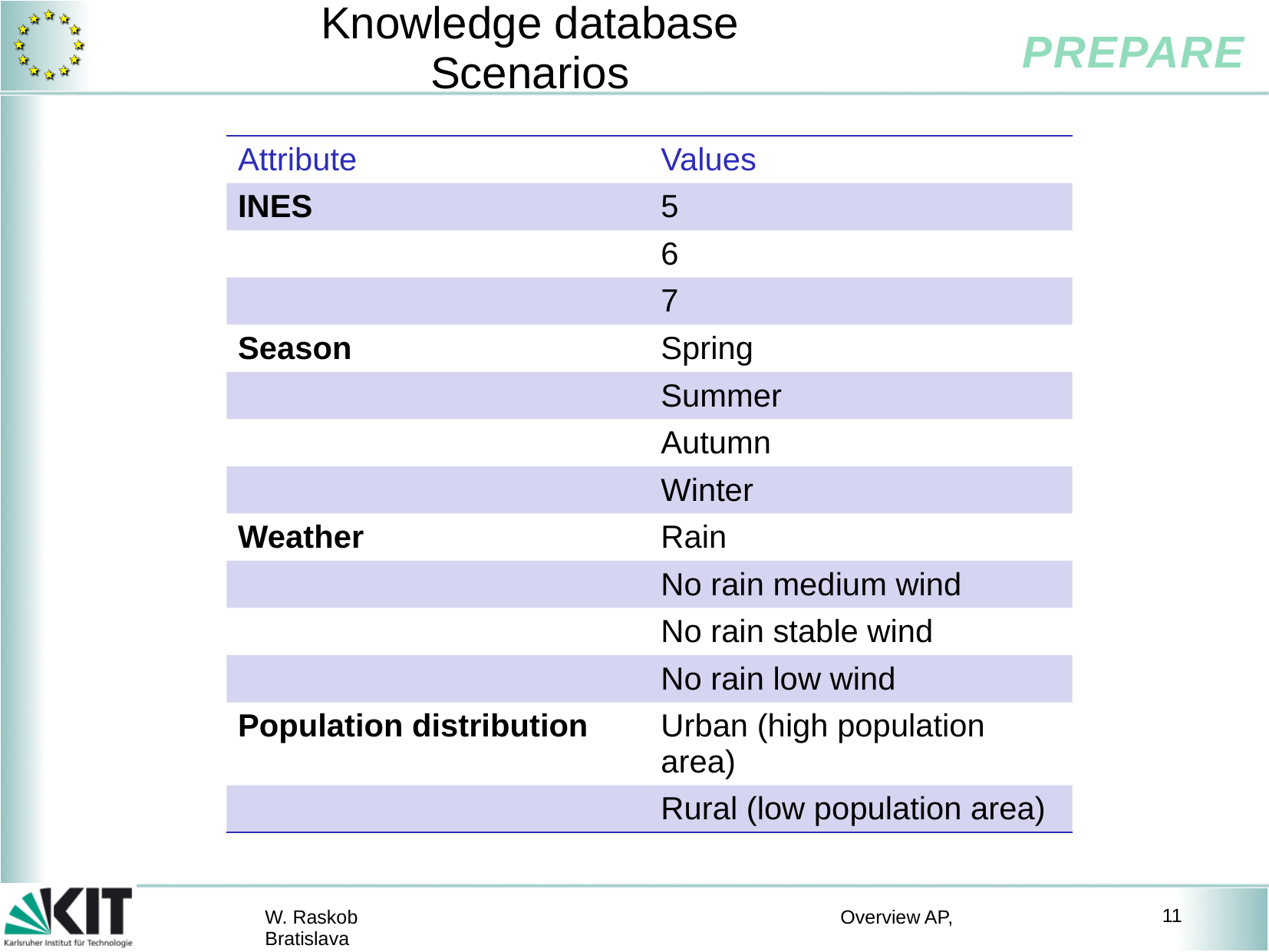

# Knowledge database Scenarios

| Attribute | Values |
| --- | --- |
| INES | 5 |
|  | 6 |
|  | 7 |
| Season | Spring |
|  | Summer |
|  | Autumn |
|  | Winter |
| Weather | Rain |
|  | No rain medium wind |
|  | No rain stable wind |
|  | No rain low wind |
| Population distribution | Urban (high population area) |
|  | Rural (low population area) |